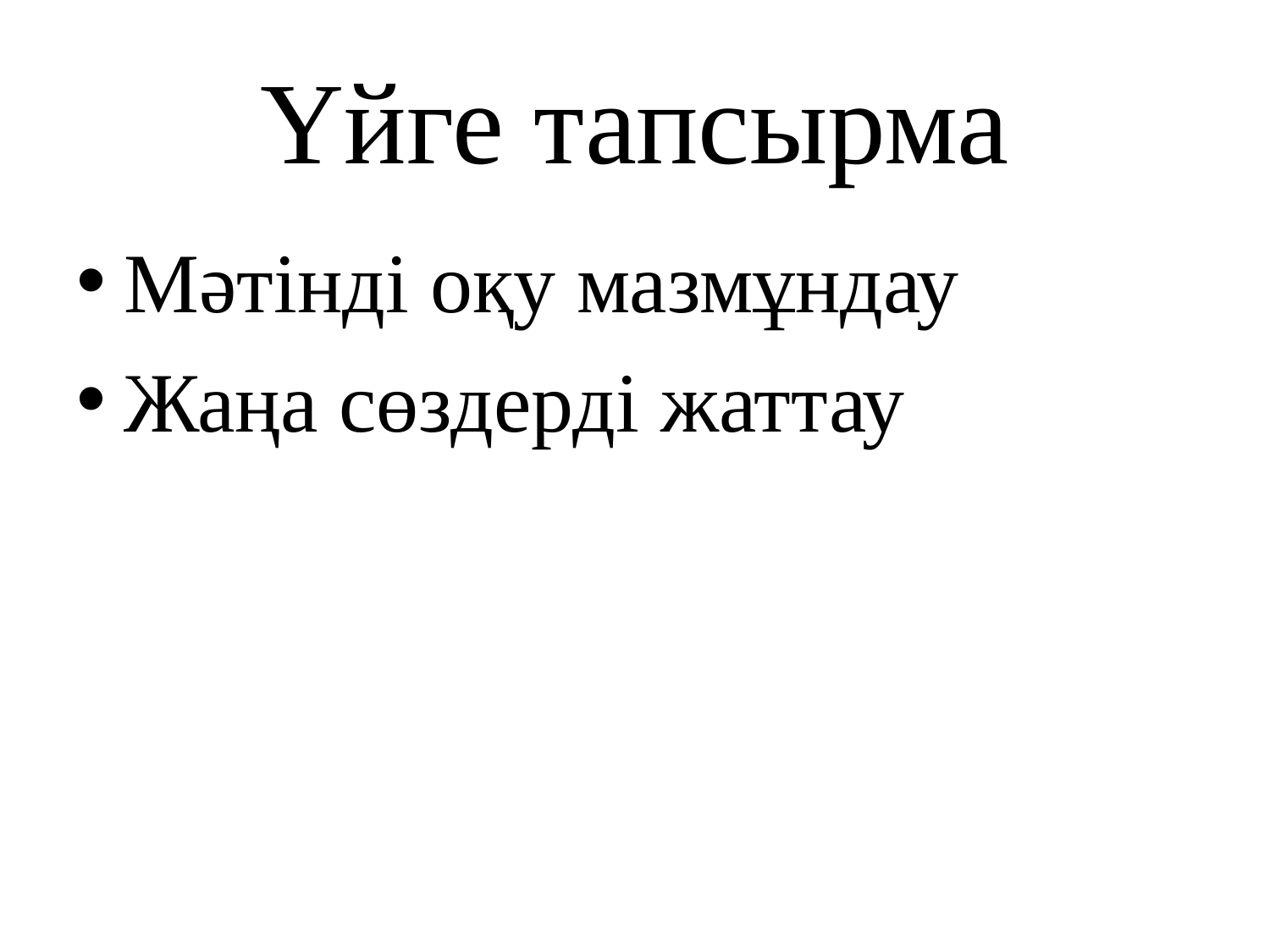

# Үйге тапсырма
Мәтінді оқу мазмұндау
Жаңа сөздерді жаттау